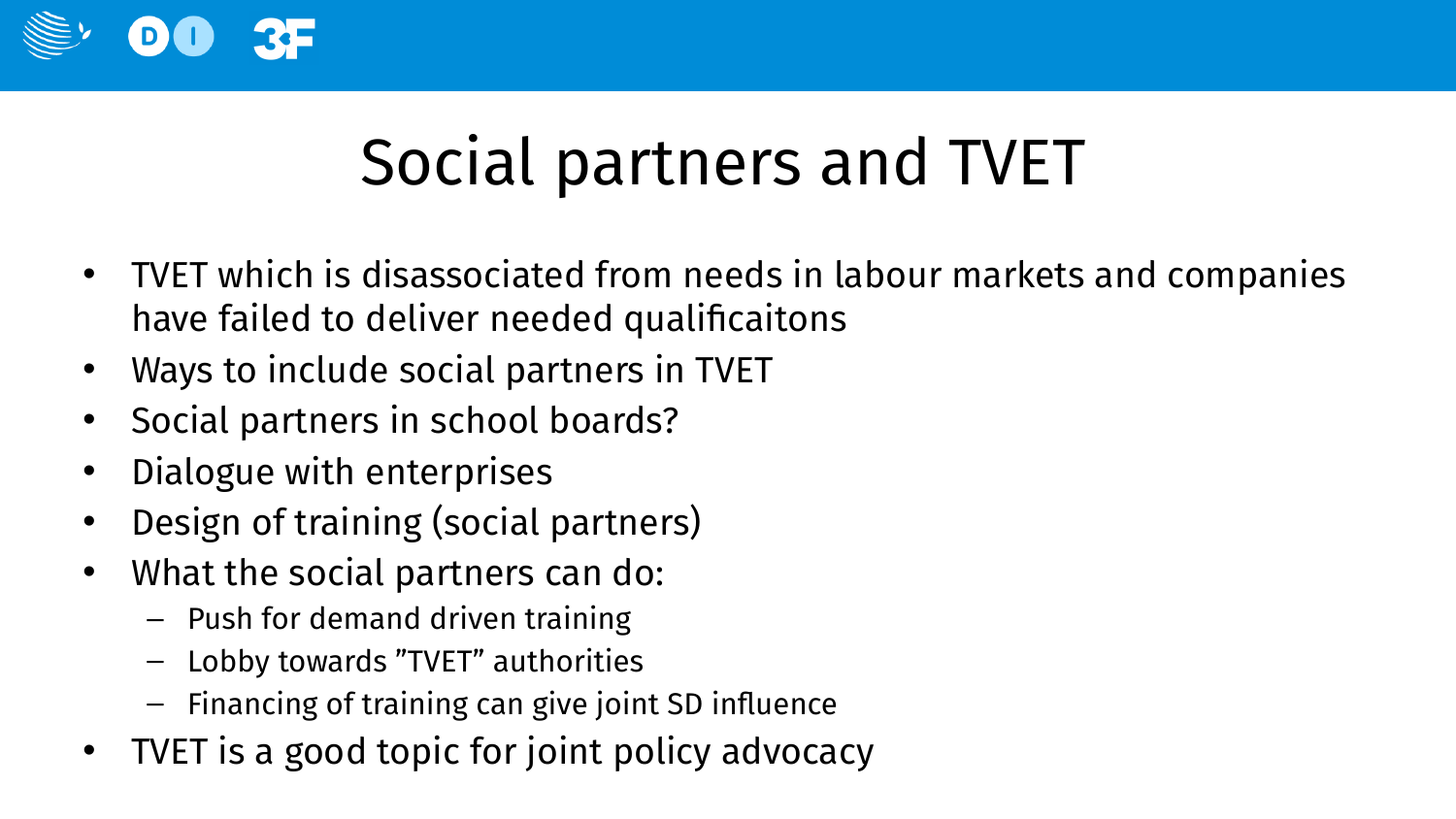

# Social partners and TVET
TVET which is disassociated from needs in labour markets and companies have failed to deliver needed qualificaitons
Ways to include social partners in TVET
Social partners in school boards?
Dialogue with enterprises
Design of training (social partners)
What the social partners can do:
Push for demand driven training
Lobby towards ”TVET” authorities
Financing of training can give joint SD influence
TVET is a good topic for joint policy advocacy